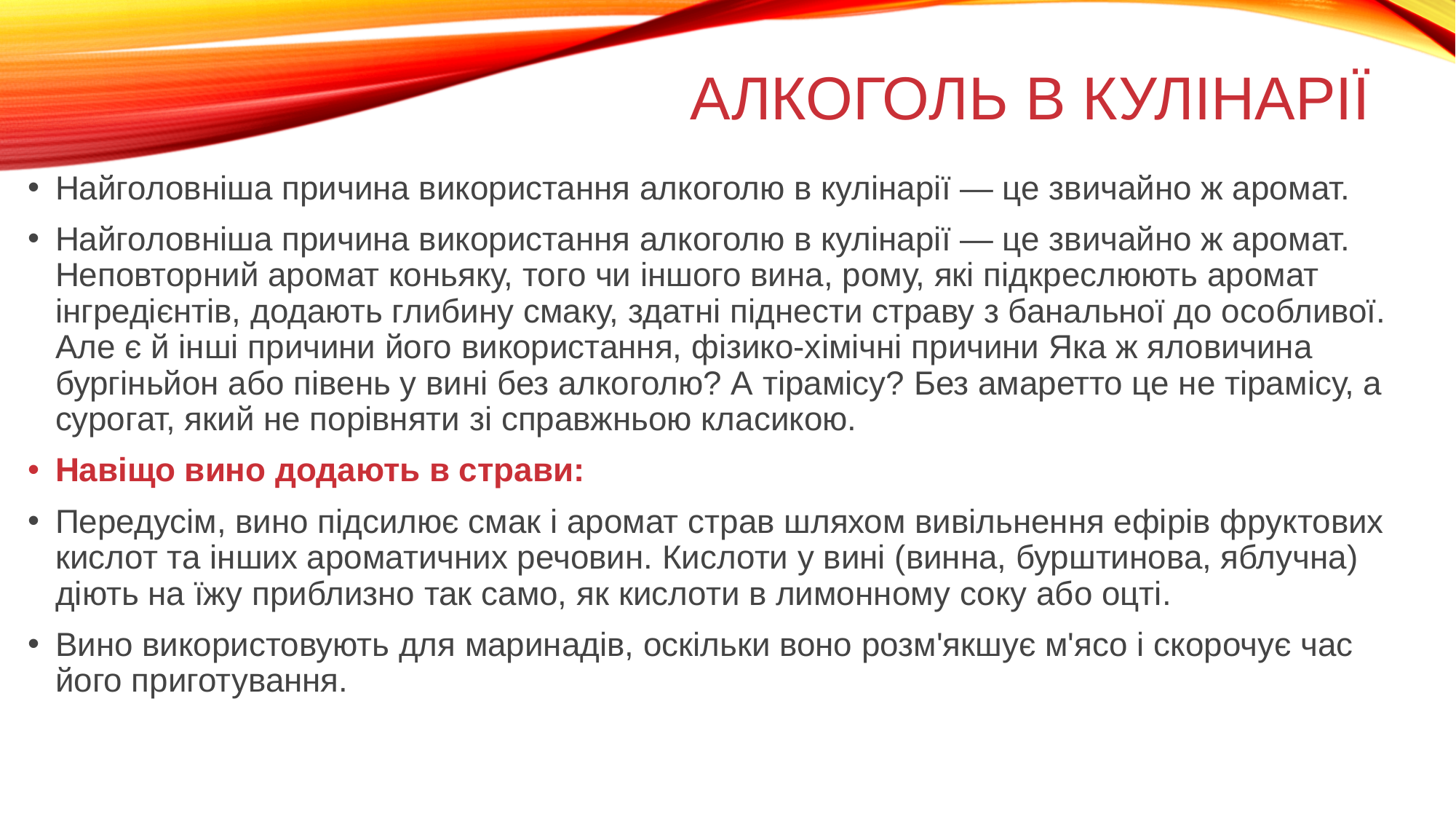

# Алкоголь в кулінарії
Найголовніша причина використання алкоголю в кулінарії — це звичайно ж аромат.
Найголовніша причина використання алкоголю в кулінарії — це звичайно ж аромат. Неповторний аромат коньяку, того чи іншого вина, рому, які підкреслюють аромат інгредієнтів, додають глибину смаку, здатні піднести страву з банальної до особливої. Але є й інші причини його використання, фізико-хімічні причини Яка ж яловичина бургіньйон або півень у вині без алкоголю? А тірамісу? Без амаретто це не тірамісу, а сурогат, який не порівняти зі справжньою класикою.
Навіщо вино додають в страви:
Передусім, вино підсилює смак і аромат страв шляхом вивільнення ефірів фруктових кислот та інших ароматичних речовин. Кислоти у вині (винна, бурштинова, яблучна) діють на їжу приблизно так само, як кислоти в лимонному соку або оцті.
Вино використовують для маринадів, оскільки воно розм'якшує м'ясо і скорочує час його приготування.